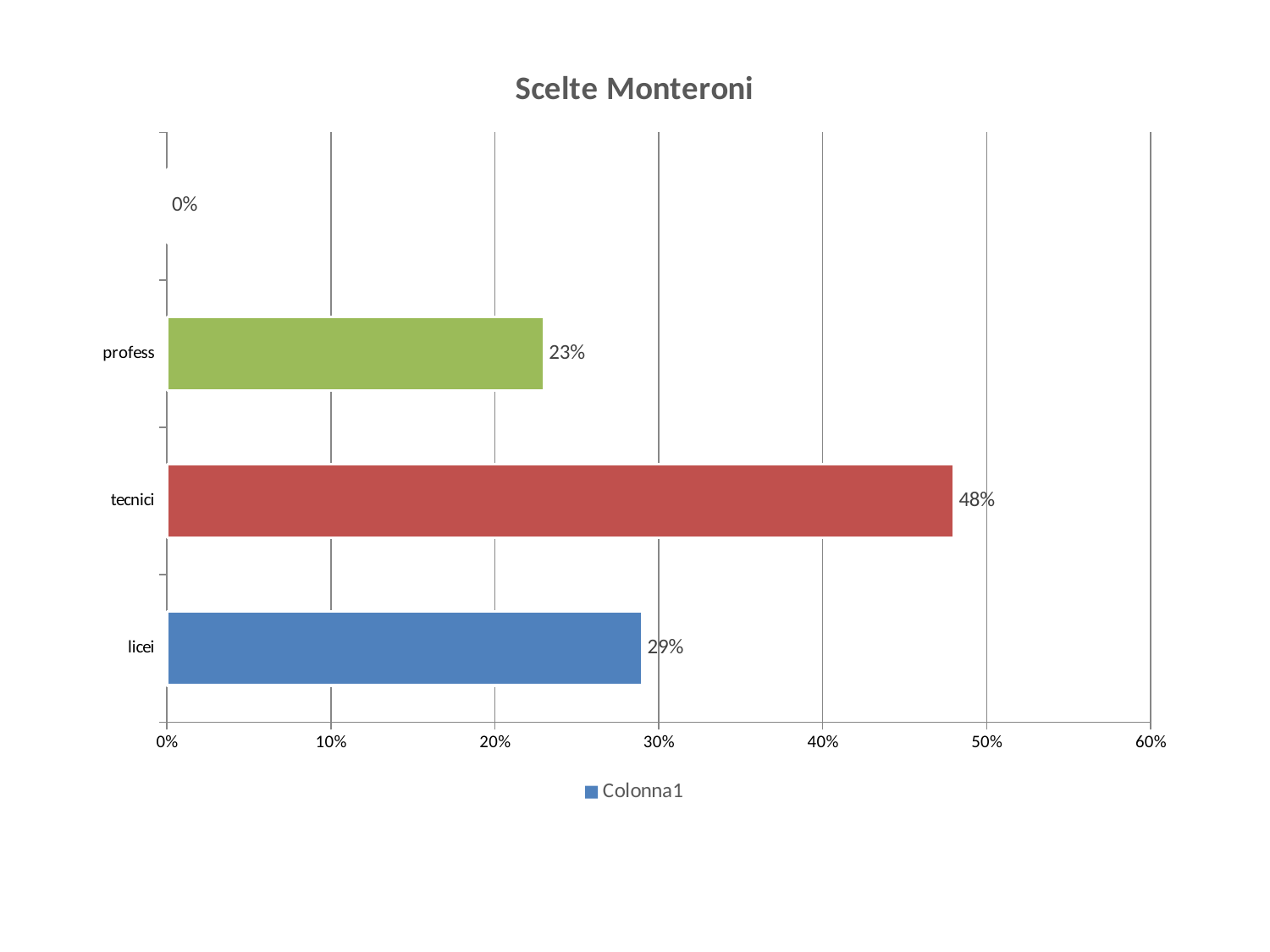

### Chart: Scelte Monteroni

| Category | Colonna1 |
|---|---|
| licei | 0.29 |
| tecnici | 0.48 |
| profess | 0.23 |